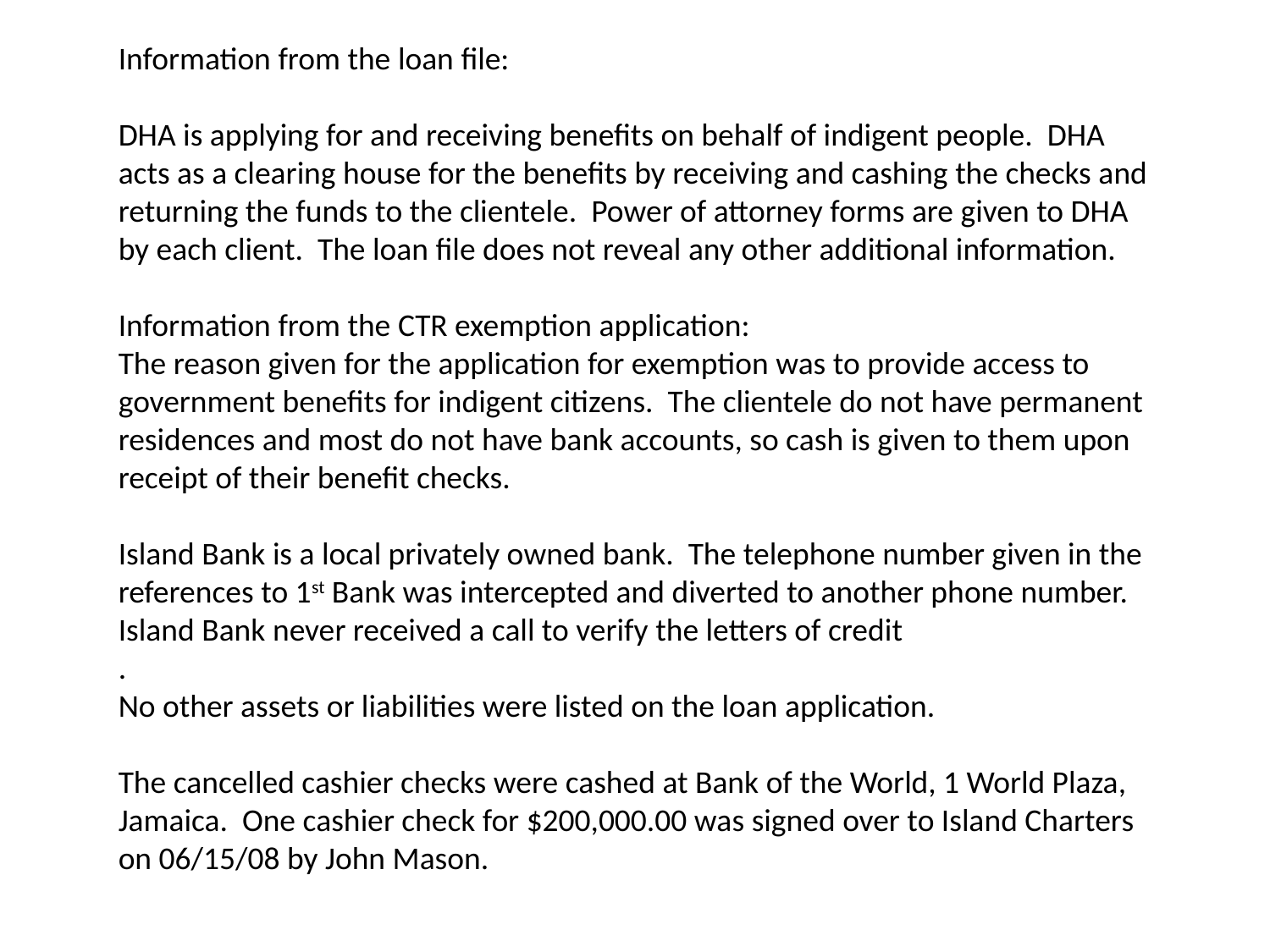

Information from the loan file:

DHA is applying for and receiving benefits on behalf of indigent people.  DHA acts as a clearing house for the benefits by receiving and cashing the checks and returning the funds to the clientele.  Power of attorney forms are given to DHA by each client.  The loan file does not reveal any other additional information.

Information from the CTR exemption application:
The reason given for the application for exemption was to provide access to government benefits for indigent citizens.  The clientele do not have permanent residences and most do not have bank accounts, so cash is given to them upon receipt of their benefit checks.

Island Bank is a local privately owned bank.  The telephone number given in the references to 1st Bank was intercepted and diverted to another phone number.  Island Bank never received a call to verify the letters of credit
.
No other assets or liabilities were listed on the loan application.

The cancelled cashier checks were cashed at Bank of the World, 1 World Plaza, Jamaica.  One cashier check for $200,000.00 was signed over to Island Charters on 06/15/08 by John Mason.